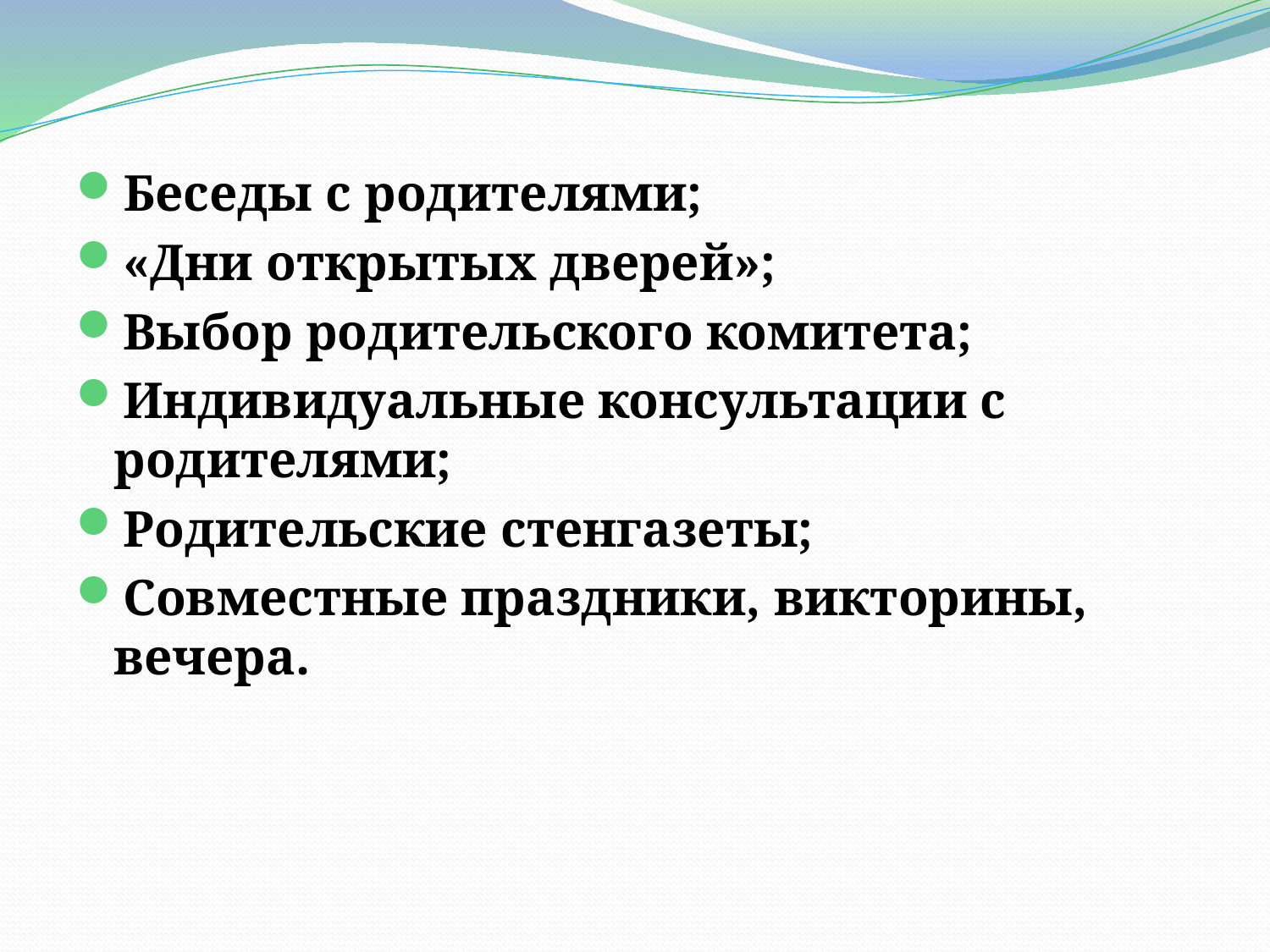

Беседы с родителями;
«Дни открытых дверей»;
Выбор родительского комитета;
Индивидуальные консультации с родителями;
Родительские стенгазеты;
Совместные праздники, викторины, вечера.